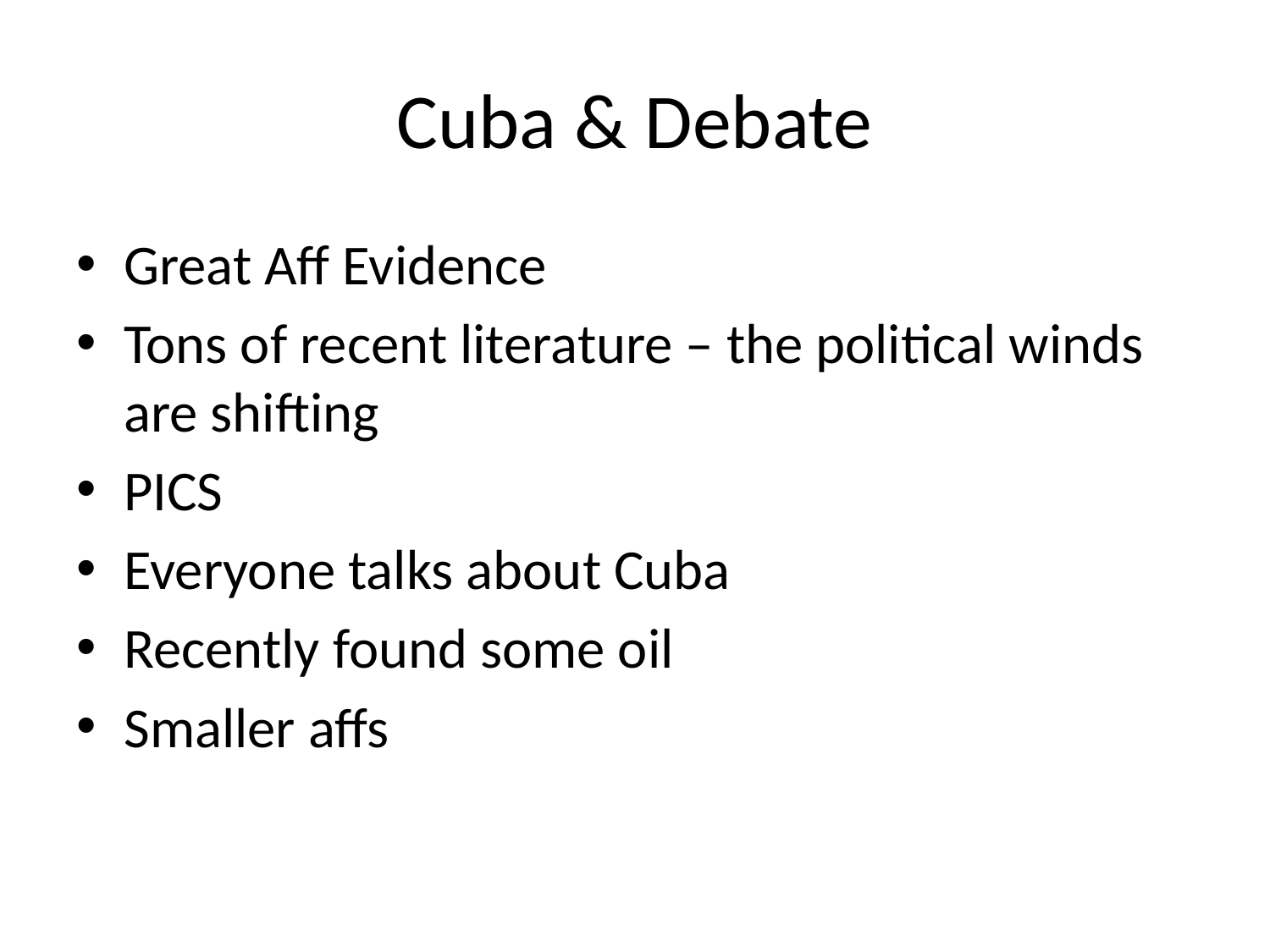

# Cuba & Debate
Great Aff Evidence
Tons of recent literature – the political winds are shifting
PICS
Everyone talks about Cuba
Recently found some oil
Smaller affs